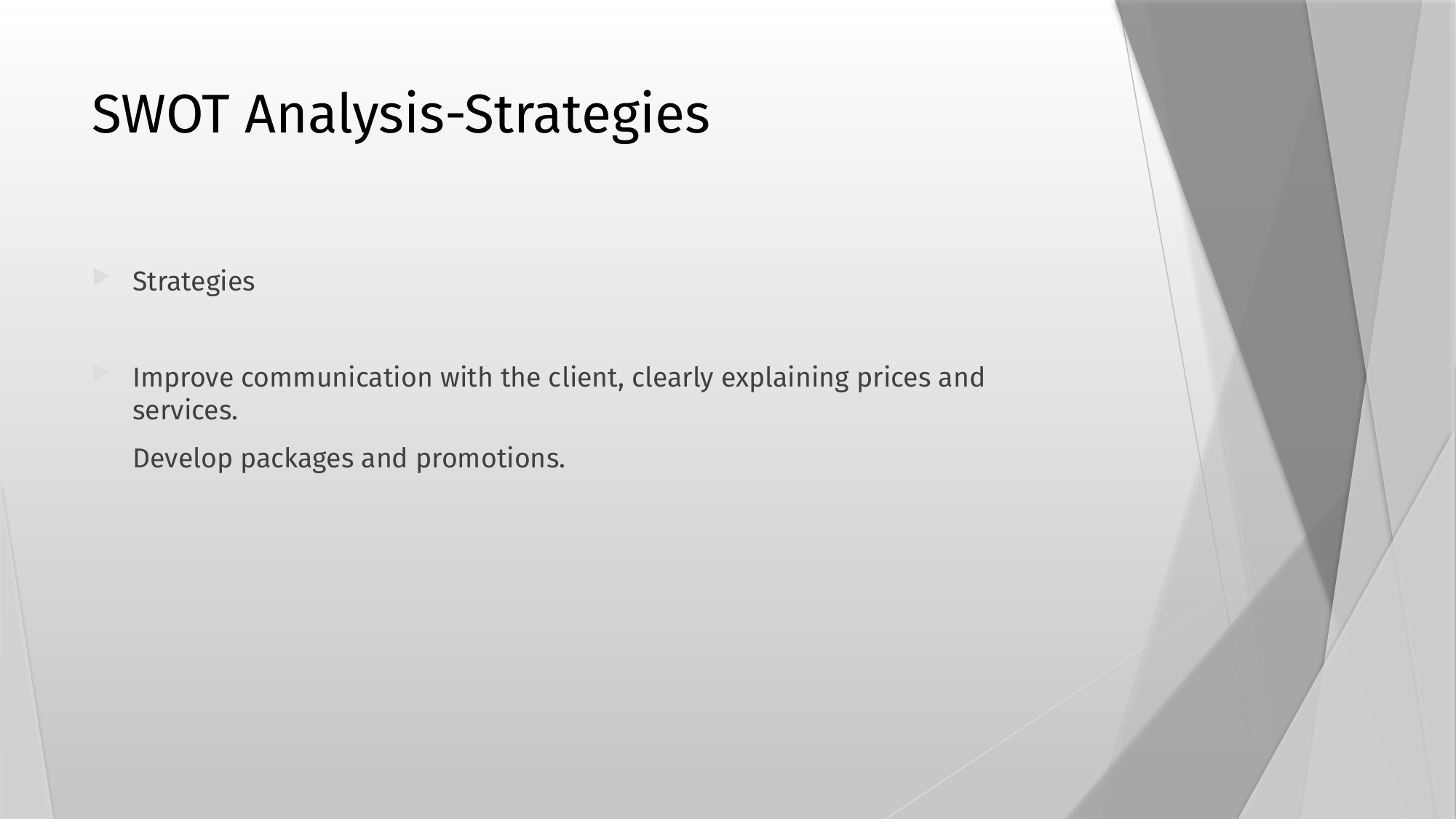

# SWOT Analysis-Strategies
Strategies

Improve communication with the client, clearly explaining prices and services.
Develop packages and promotions.